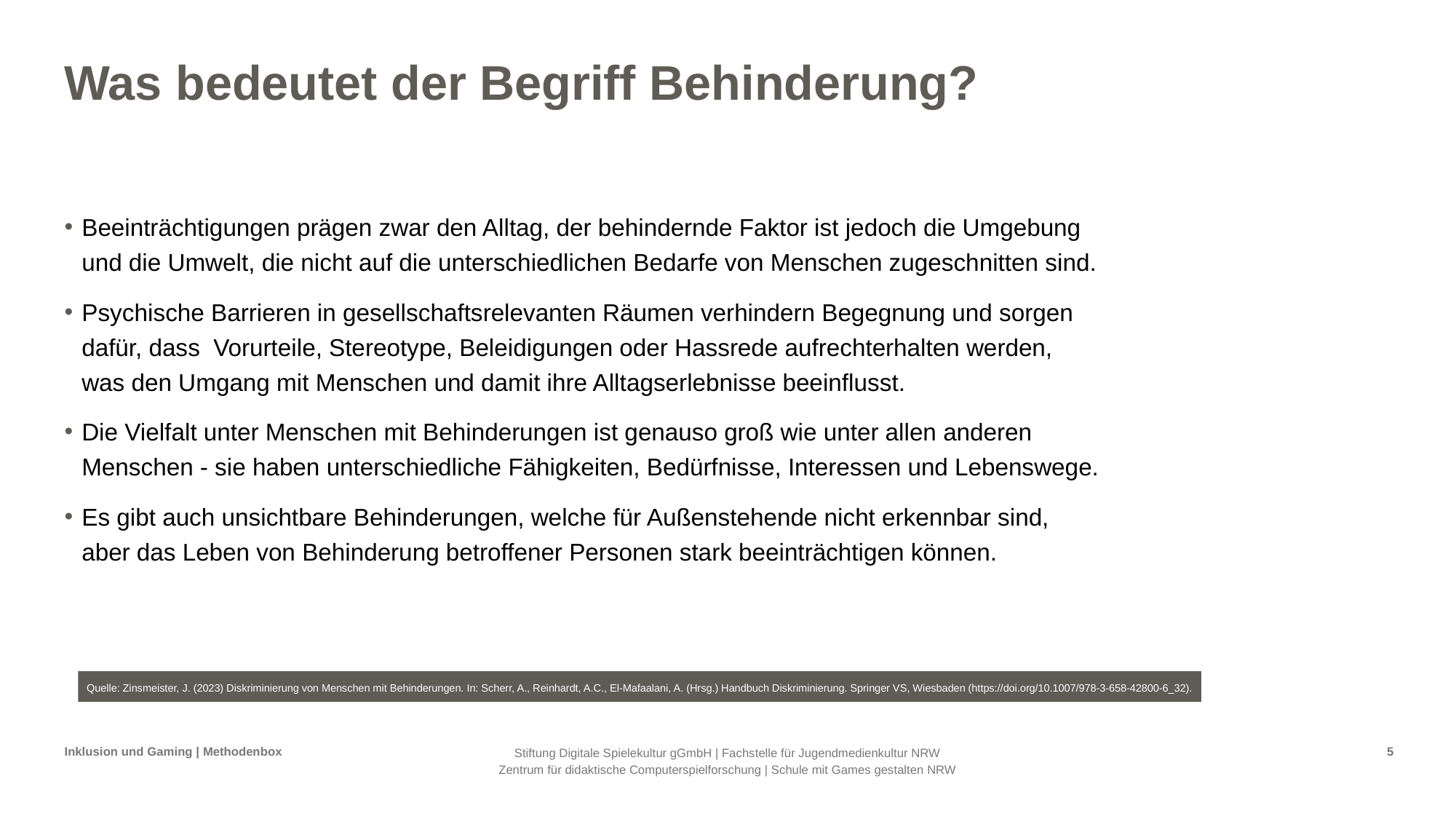

# Was bedeutet der Begriff Behinderung?
Beeinträchtigungen prägen zwar den Alltag, der behindernde Faktor ist jedoch die Umgebung und die Umwelt, die nicht auf die unterschiedlichen Bedarfe von Menschen zugeschnitten sind.
Psychische Barrieren in gesellschaftsrelevanten Räumen verhindern Begegnung und sorgen dafür, dass  Vorurteile, Stereotype, Beleidigungen oder Hassrede aufrechterhalten werden, was den Umgang mit Menschen und damit ihre Alltagserlebnisse beeinflusst.
Die Vielfalt unter Menschen mit Behinderungen ist genauso groß wie unter allen anderen Menschen - sie haben unterschiedliche Fähigkeiten, Bedürfnisse, Interessen und Lebenswege.
Es gibt auch unsichtbare Behinderungen, welche für Außenstehende nicht erkennbar sind, aber das Leben von Behinderung betroffener Personen stark beeinträchtigen können.
Quelle: Zinsmeister, J. (2023) Diskriminierung von Menschen mit Behinderungen. In: Scherr, A., Reinhardt, A.C., El-Mafaalani, A. (Hrsg.) Handbuch Diskriminierung. Springer VS, Wiesbaden (https://doi.org/10.1007/978-3-658-42800-6_32).
Inklusion und Gaming | Methodenbox
5